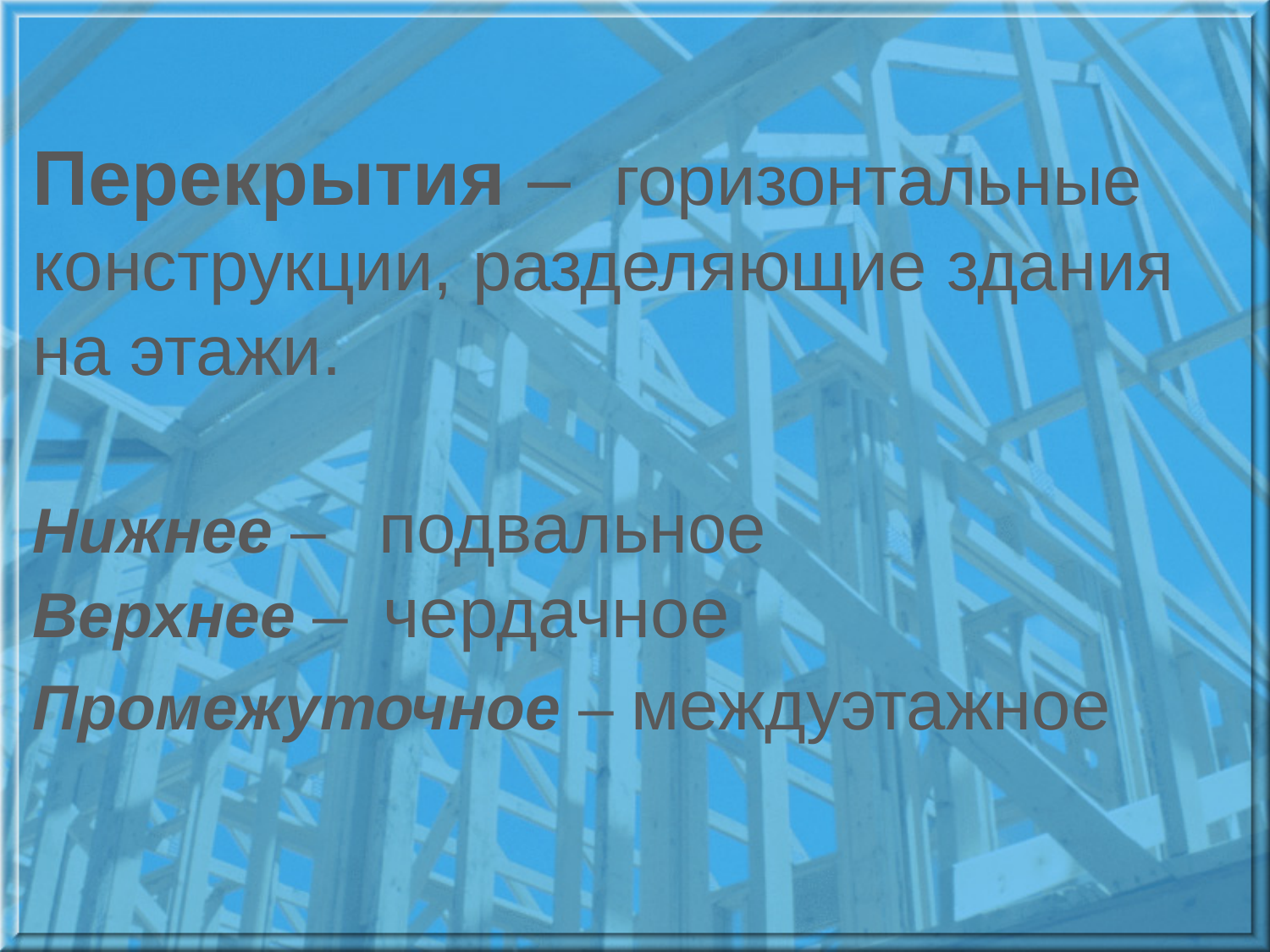

# Перекрытия –  горизонтальные конструкции, разделяющие здания на этажи. Нижнее –   подвальное Верхнее –  чердачное Промежуточное – междуэтажное